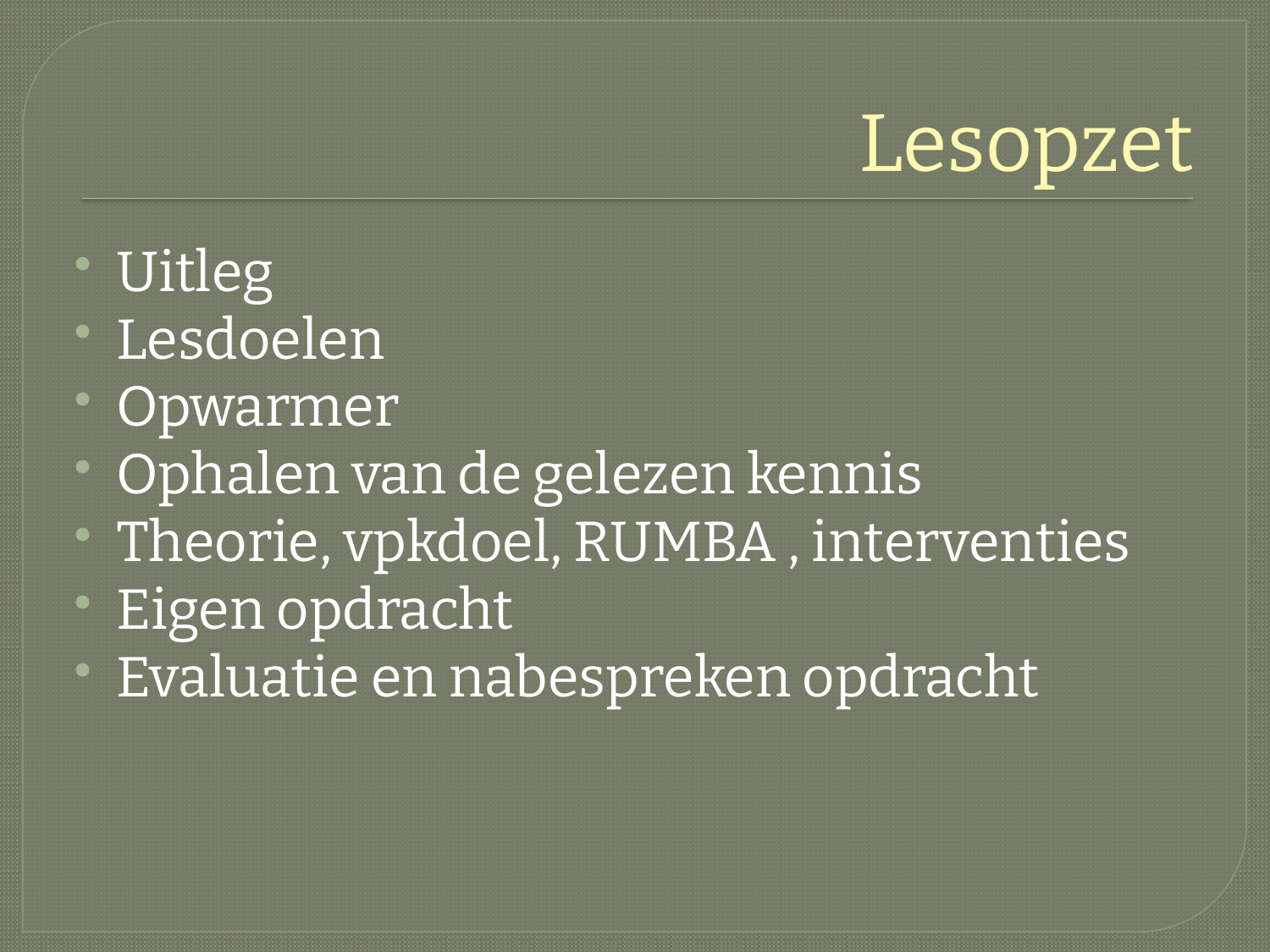

# Lesopzet
Uitleg
Lesdoelen
Opwarmer
Ophalen van de gelezen kennis
Theorie, vpkdoel, RUMBA , interventies
Eigen opdracht
Evaluatie en nabespreken opdracht